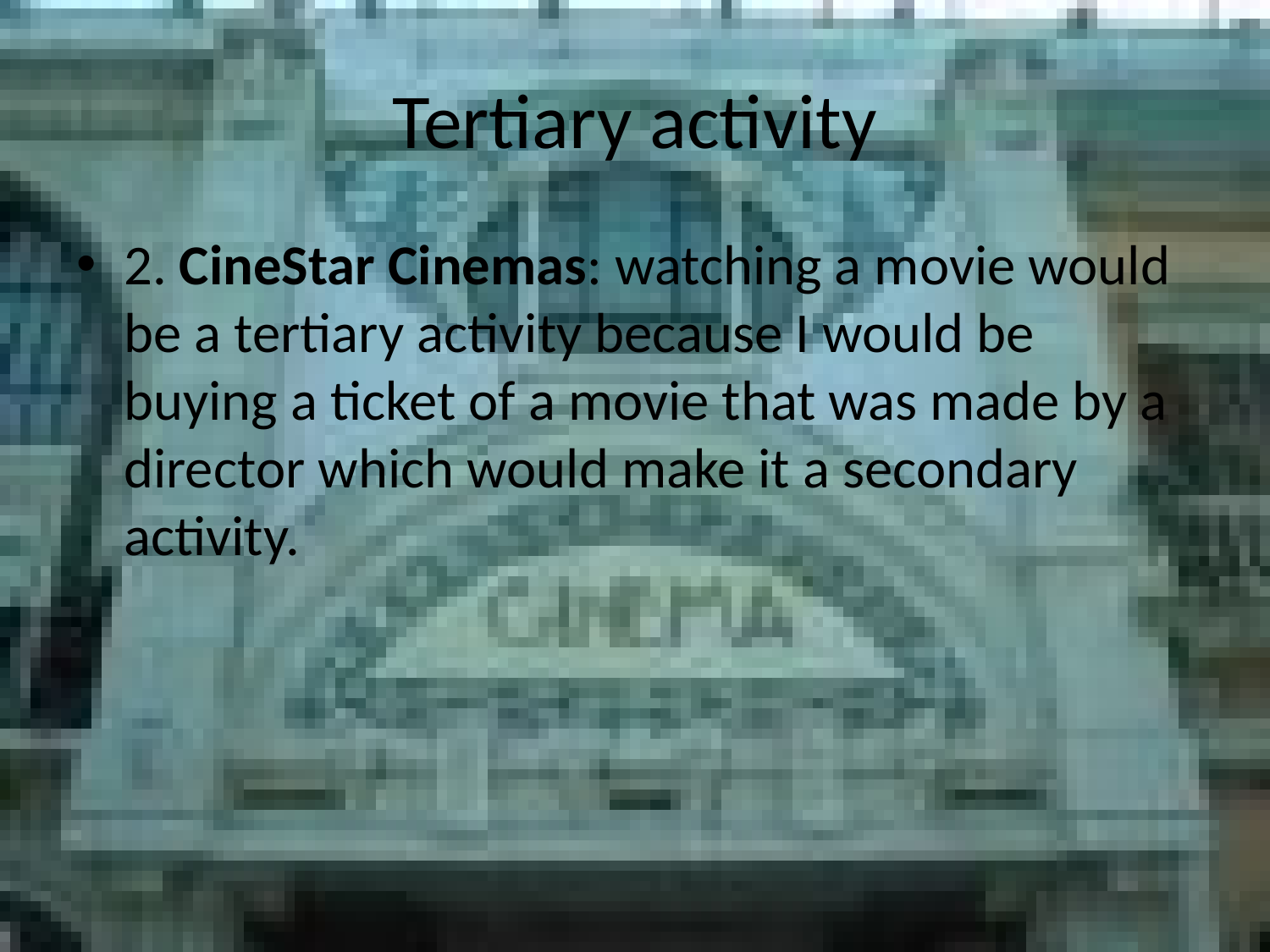

# Tertiary activity
2. CineStar Cinemas: watching a movie would be a tertiary activity because I would be buying a ticket of a movie that was made by a director which would make it a secondary activity.